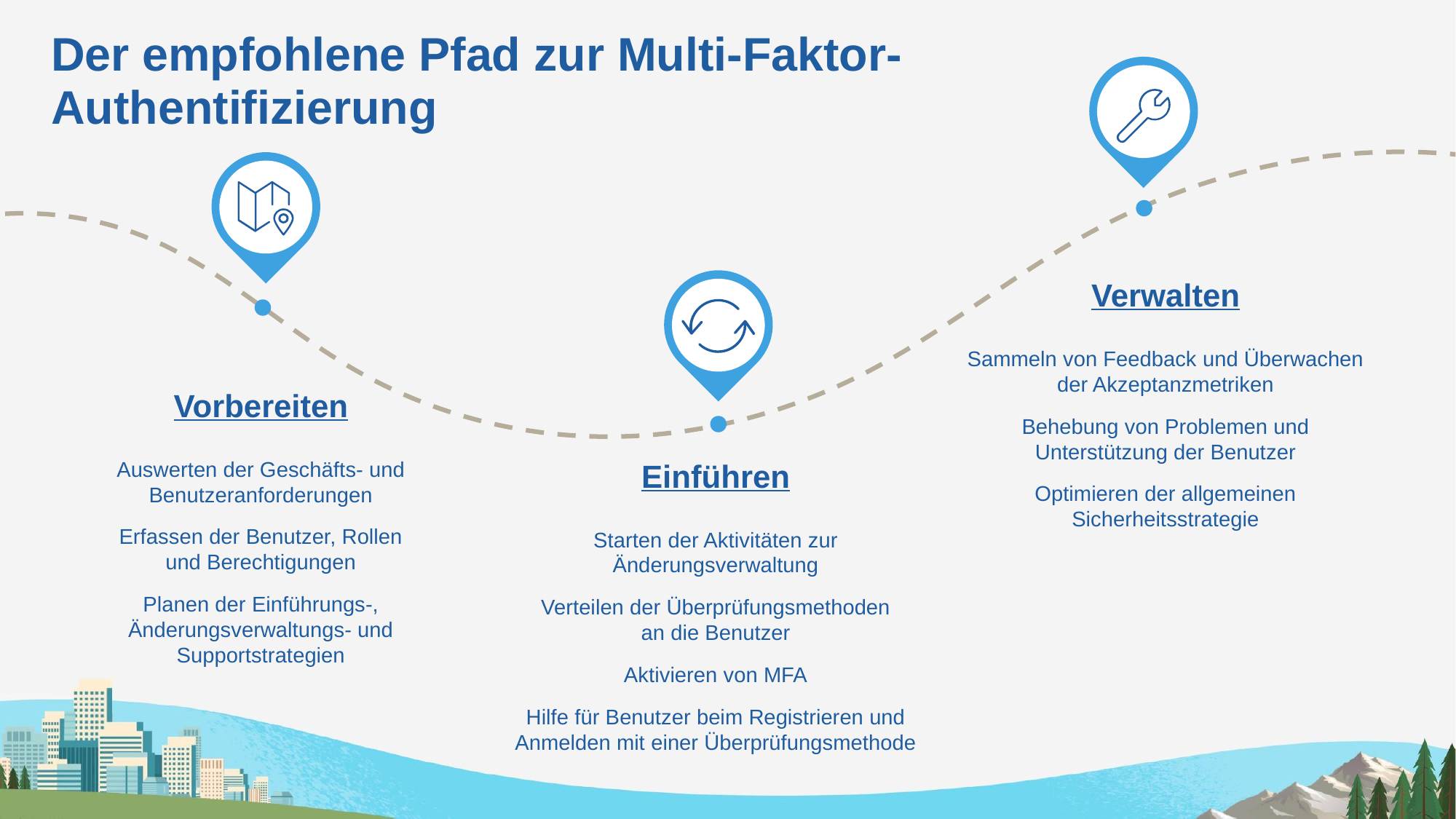

# Der empfohlene Pfad zur Multi-Faktor-Authentifizierung

Verwalten

Sammeln von Feedback und Überwachen der Akzeptanzmetriken
Behebung von Problemen und Unterstützung der Benutzer
Optimieren der allgemeinen Sicherheitsstrategie

Vorbereiten

Auswerten der Geschäfts- und Benutzeranforderungen
Erfassen der Benutzer, Rollen
und Berechtigungen
Planen der Einführungs-, Änderungsverwaltungs- und Supportstrategien
Einführen

Starten der Aktivitäten zur Änderungsverwaltung
Verteilen der Überprüfungsmethoden
an die Benutzer
Aktivieren von MFA
Hilfe für Benutzer beim Registrieren und Anmelden mit einer Überprüfungsmethode